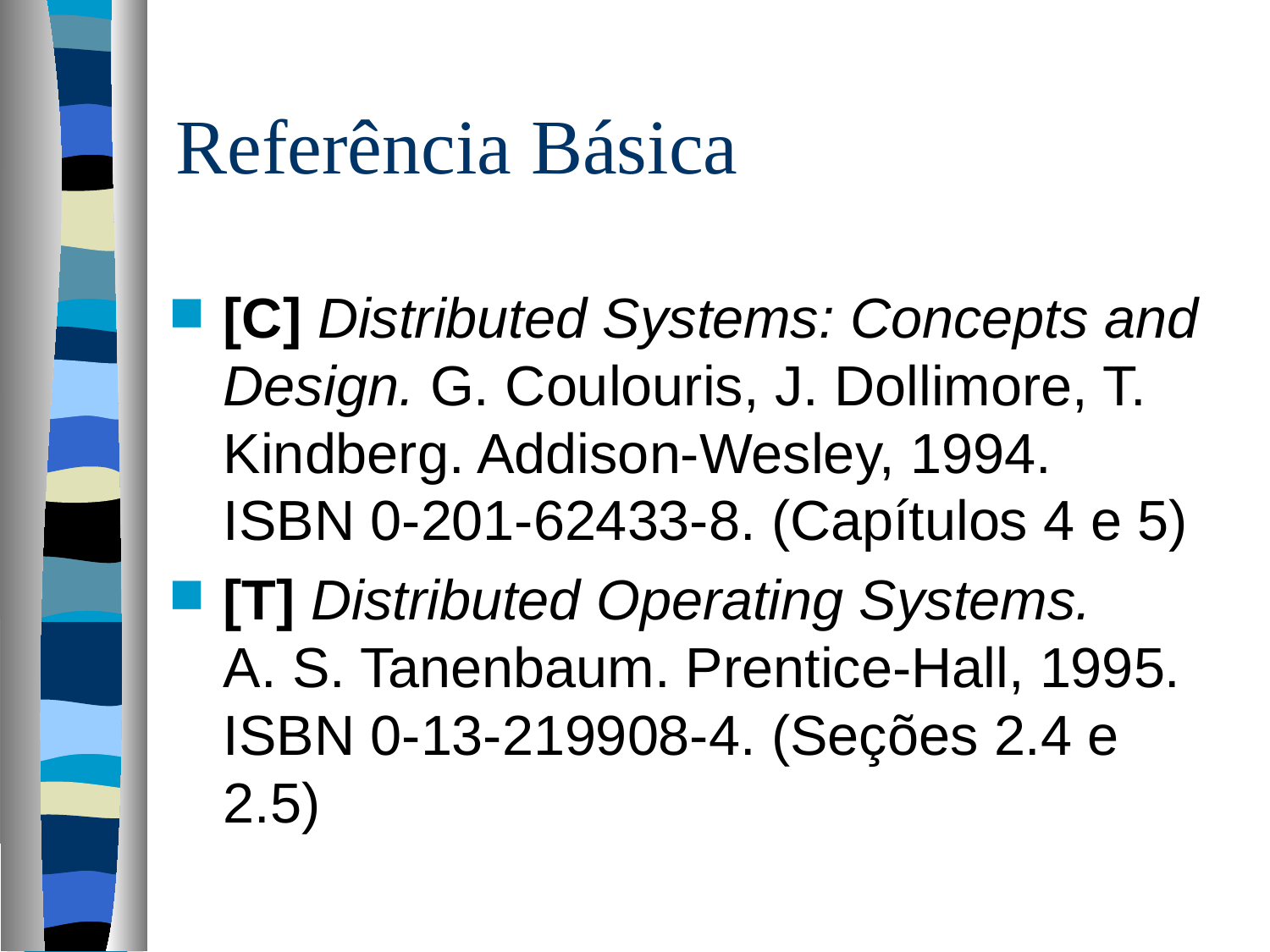

# Referência Básica
[C] Distributed Systems: Concepts and Design. G. Coulouris, J. Dollimore, T. Kindberg. Addison-Wesley, 1994.   ISBN 0-201-62433-8. (Capítulos 4 e 5)
[T] Distributed Operating Systems.      A. S. Tanenbaum. Prentice-Hall, 1995.   ISBN 0-13-219908-4. (Seções 2.4 e 2.5)